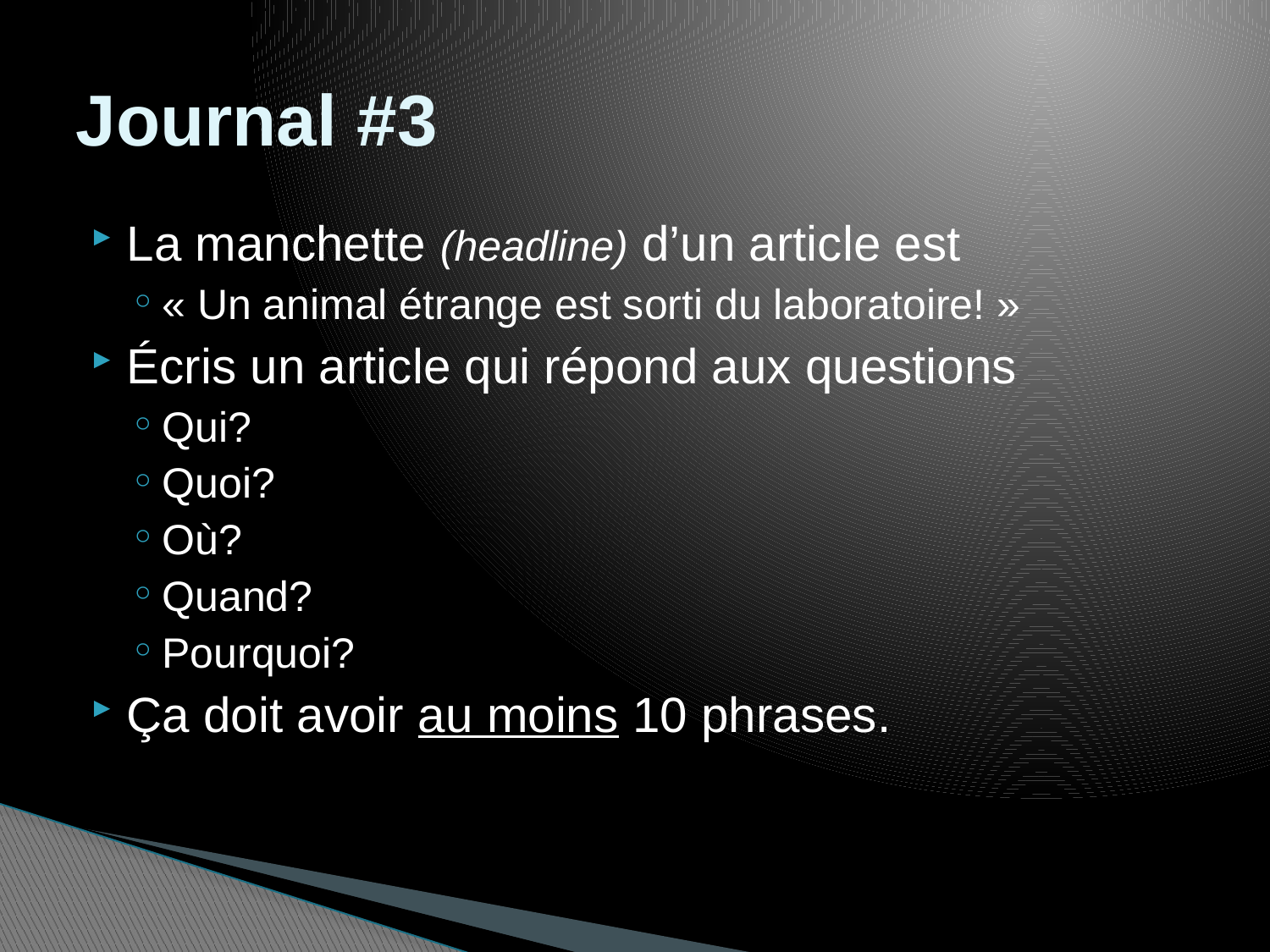

# Journal #3
La manchette (headline) d’un article est
« Un animal étrange est sorti du laboratoire! »
Écris un article qui répond aux questions
Qui?
Quoi?
Où?
Quand?
Pourquoi?
Ça doit avoir au moins 10 phrases.